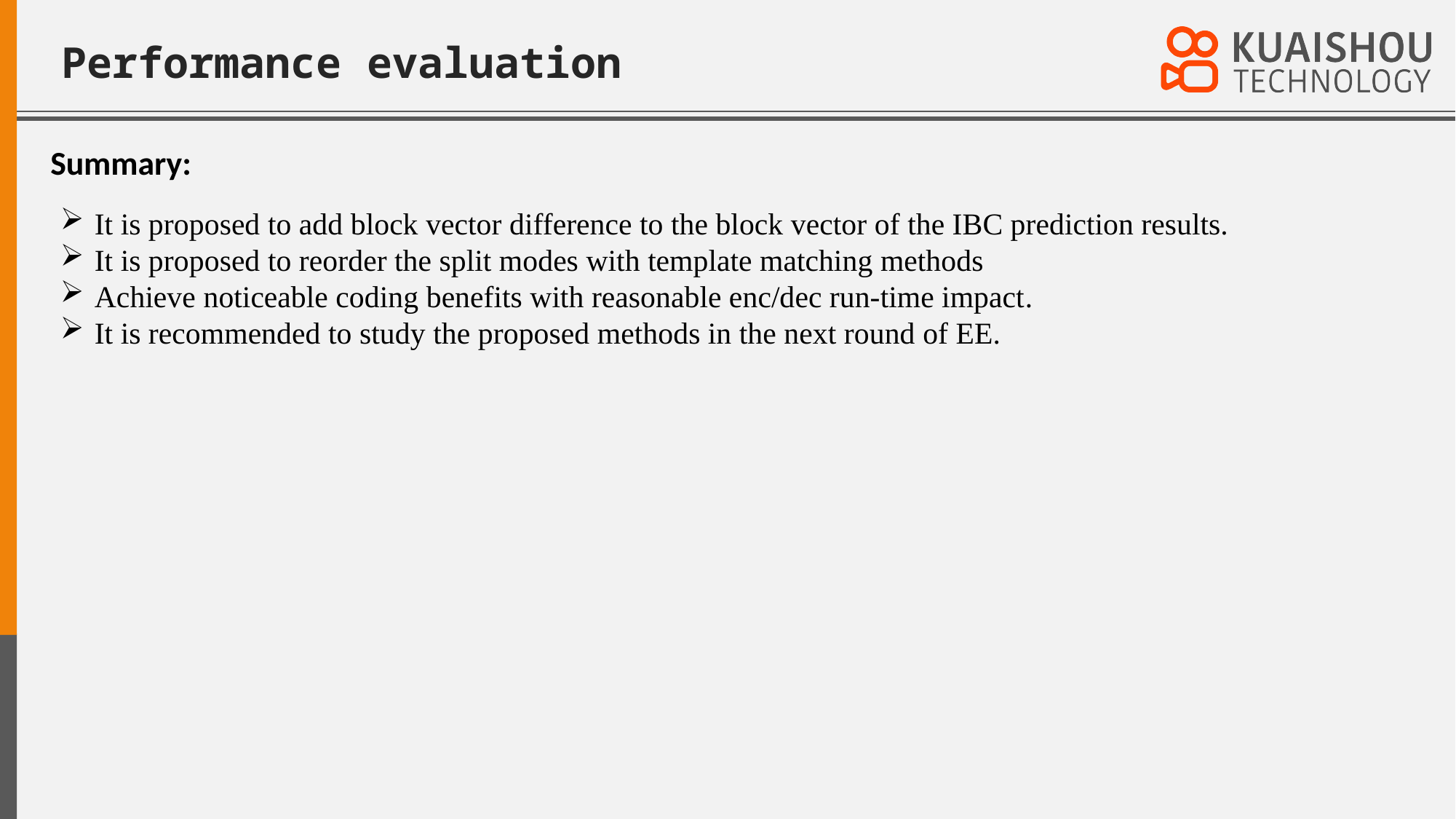

# Performance evaluation
Summary:

It is proposed to add block vector difference to the block vector of the IBC prediction results.
It is proposed to reorder the split modes with template matching methods
Achieve noticeable coding benefits with reasonable enc/dec run-time impact.
It is recommended to study the proposed methods in the next round of EE.